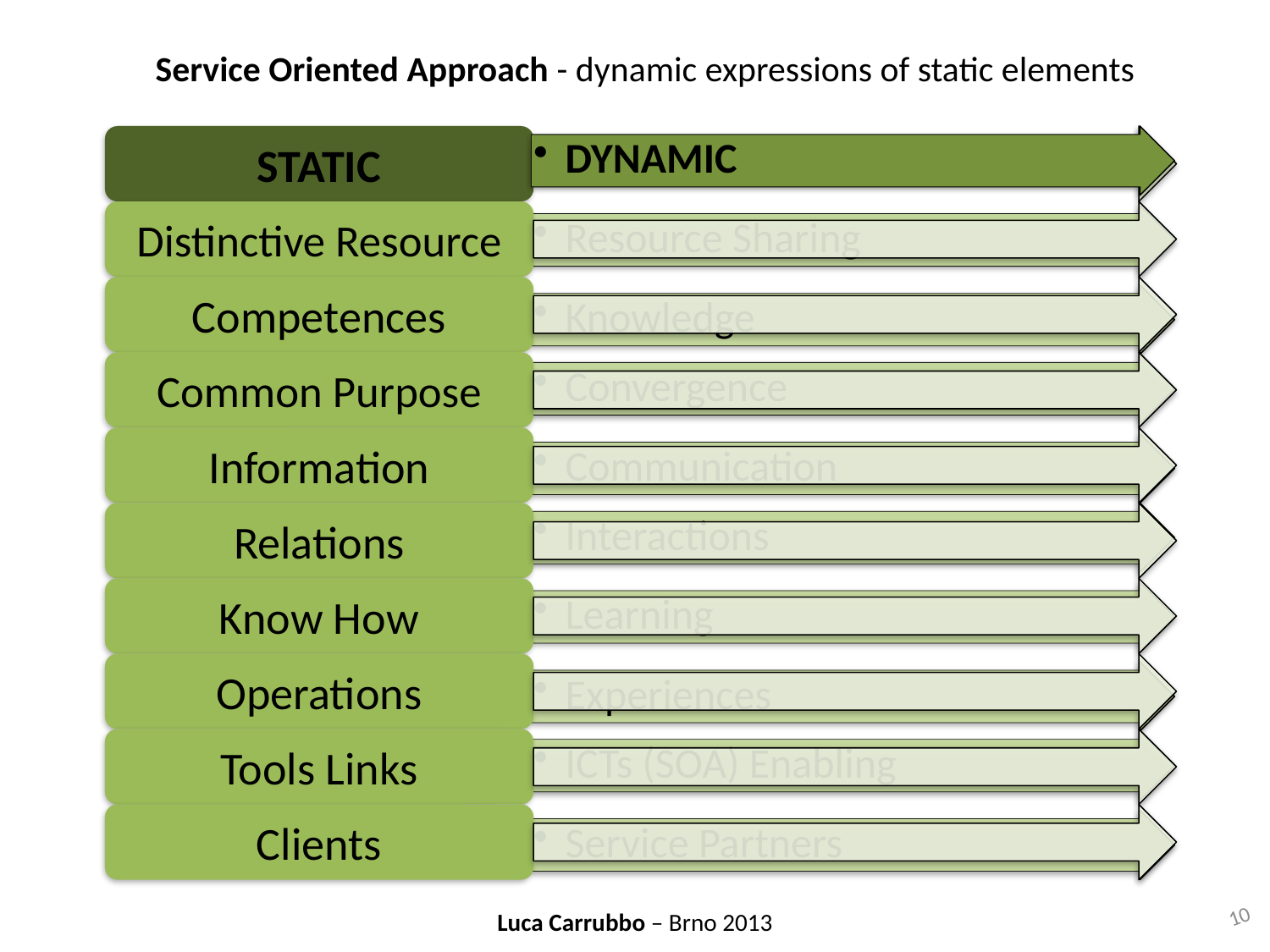

Service Oriented Approach - dynamic expressions of static elements

DYNAMIC
Clients
Tools Links
Competences
Common Purpose
Information
Relations
Know How
Distinctive Resource
STATIC
Operations

Resource Sharing

Knowledge

Convergence

Communication

Interactions

Learning

Experiences

ICTs (SOA) Enabling

Service Partners
10